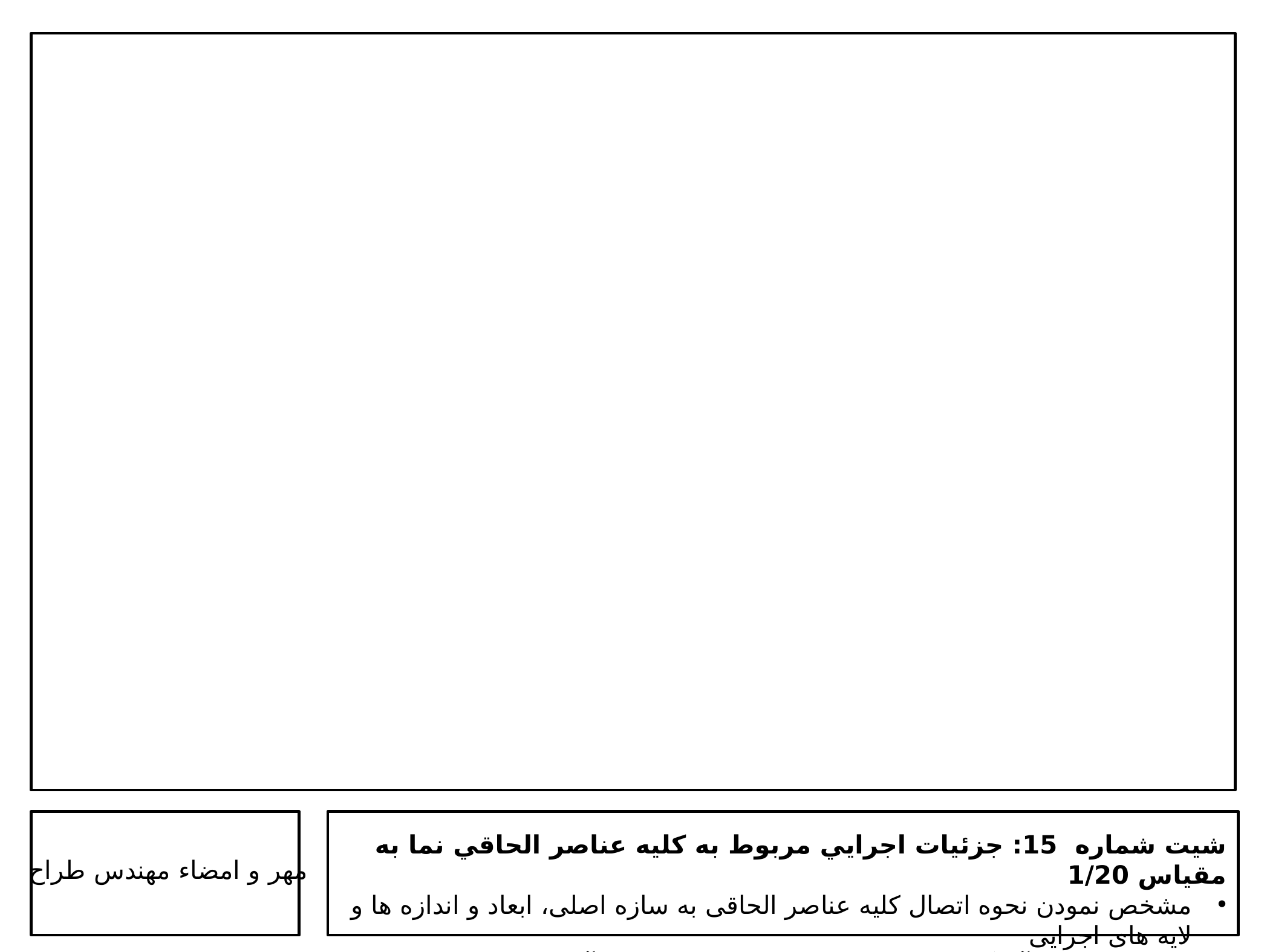

شیت شماره  15: جزئيات اجرايي مربوط به کلیه عناصر الحاقي نما به مقياس 1/20
مشخص نمودن نحوه اتصال کلیه عناصر الحاقی به سازه اصلی، ابعاد و اندازه ها و لایه های اجرایی
(بازشوها، پیش آمدگی، نرده، قاب سازی، ستون، سايبان، آبچکان، جان پناه، تابلو و . . . )
مهر و امضاء مهندس طراح